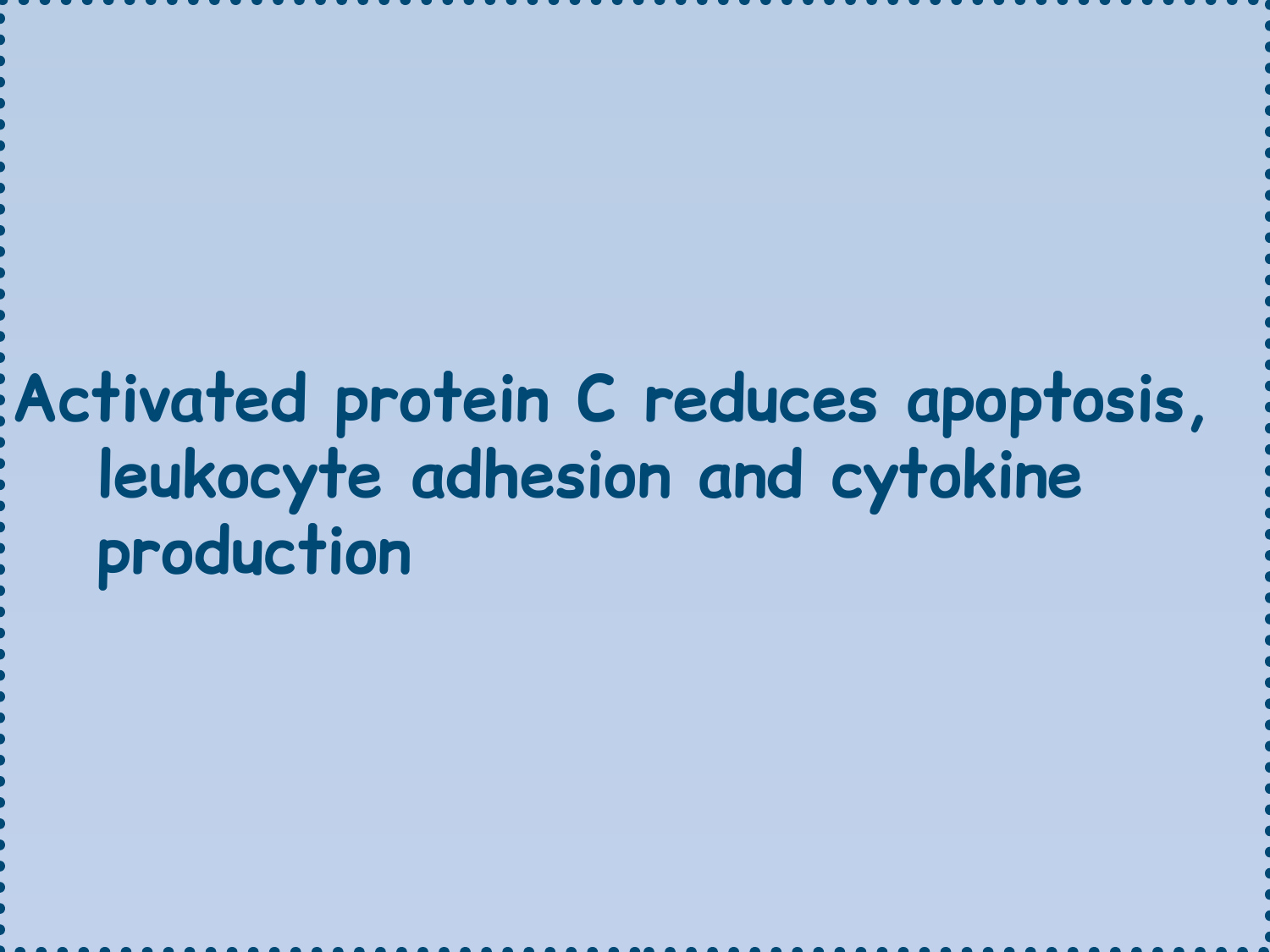

Activated protein C reduces apoptosis, leukocyte adhesion and cytokine production

#